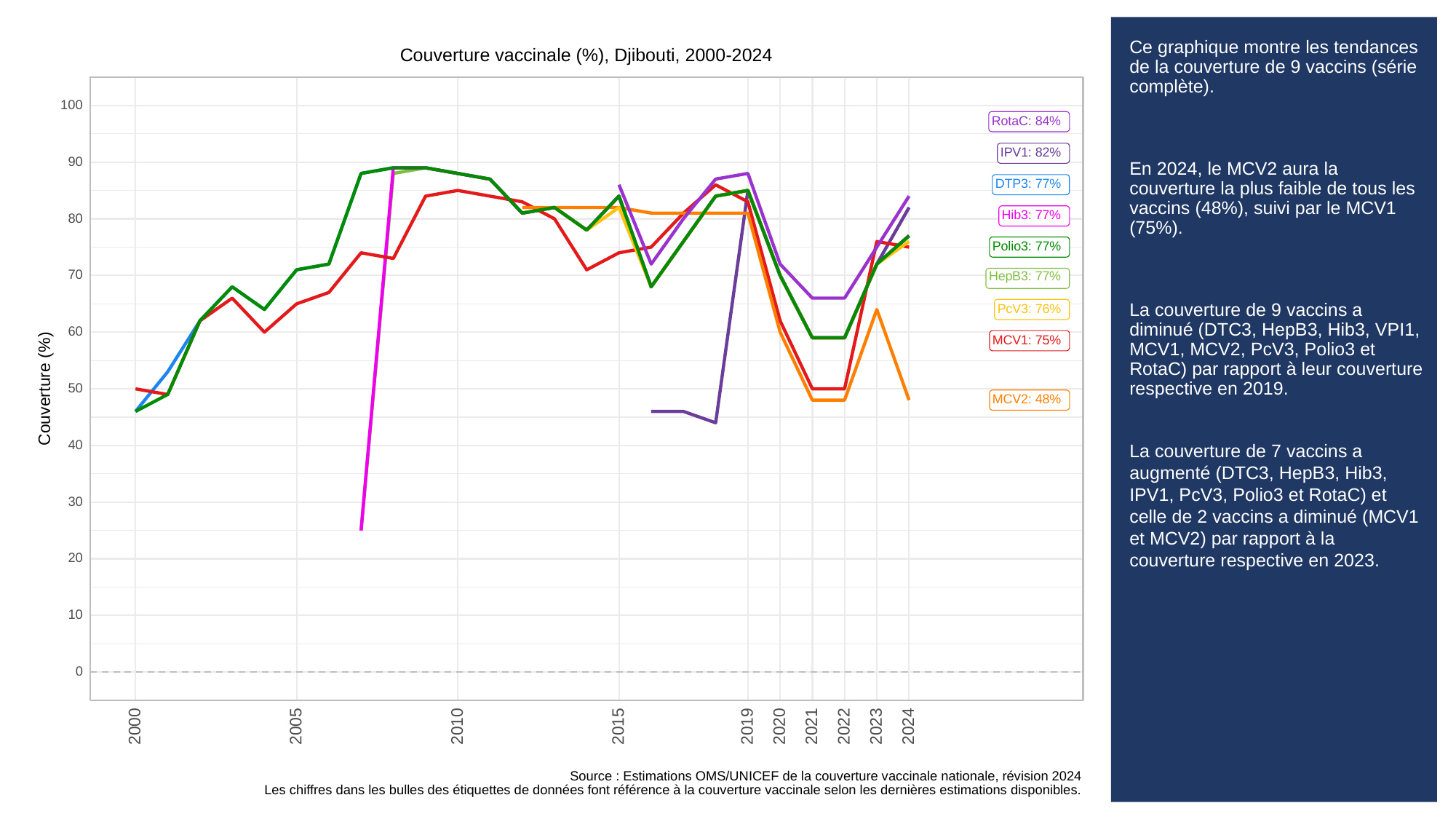

# Ce graphique montre les tendances de la couverture de 9 vaccins (série complète).

En 2024, le MCV2 aura la couverture la plus faible de tous les vaccins (48%), suivi par le MCV1 (75%).

La couverture de 9 vaccins a diminué (DTC3, HepB3, Hib3, VPI1, MCV1, MCV2, PcV3, Polio3 et RotaC) par rapport à leur couverture respective en 2019.

La couverture de 7 vaccins a augmenté (DTC3, HepB3, Hib3, IPV1, PcV3, Polio3 et RotaC) et celle de 2 vaccins a diminué (MCV1 et MCV2) par rapport à la couverture respective en 2023.

Couverture vaccinale (%), Djibouti, 2000-2024

100

RotaC: 84%

IPV1: 82%

90

DTP3: 77%

Hib3: 77%
80

Polio3: 77%

70
HepB3: 77%

PcV3: 76%
60

MCV1: 75%

Couverture (%)
50

MCV2: 48%

40

30

20

10

0

2023
2000
2005
2010
2015
2019
2020
2021
2022
2024
Source : Estimations OMS/UNICEF de la couverture vaccinale nationale, révision 2024
Les chiffres dans les bulles des étiquettes de données font référence à la couverture vaccinale selon les dernières estimations disponibles.